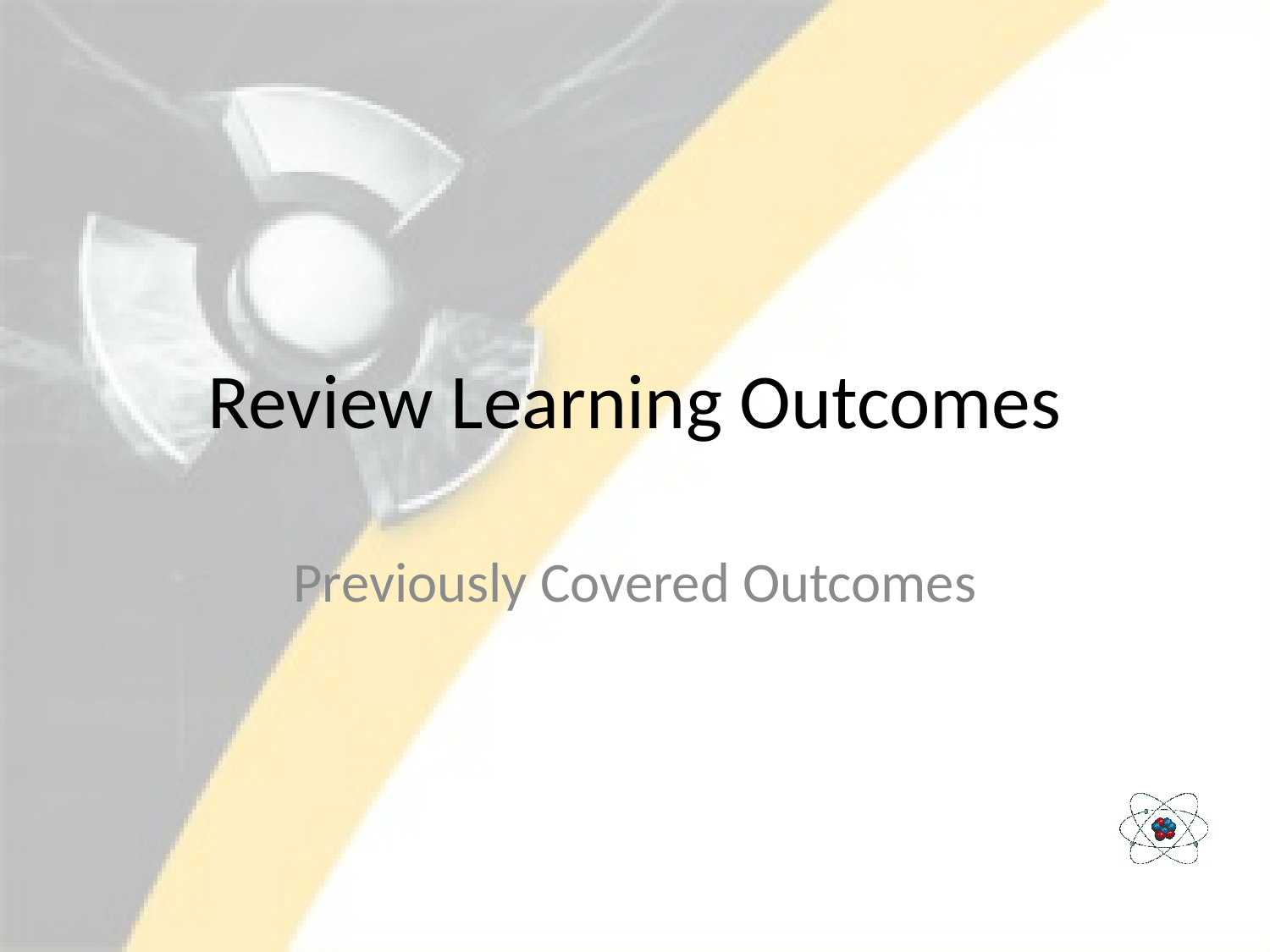

# Review Learning Outcomes
Previously Covered Outcomes